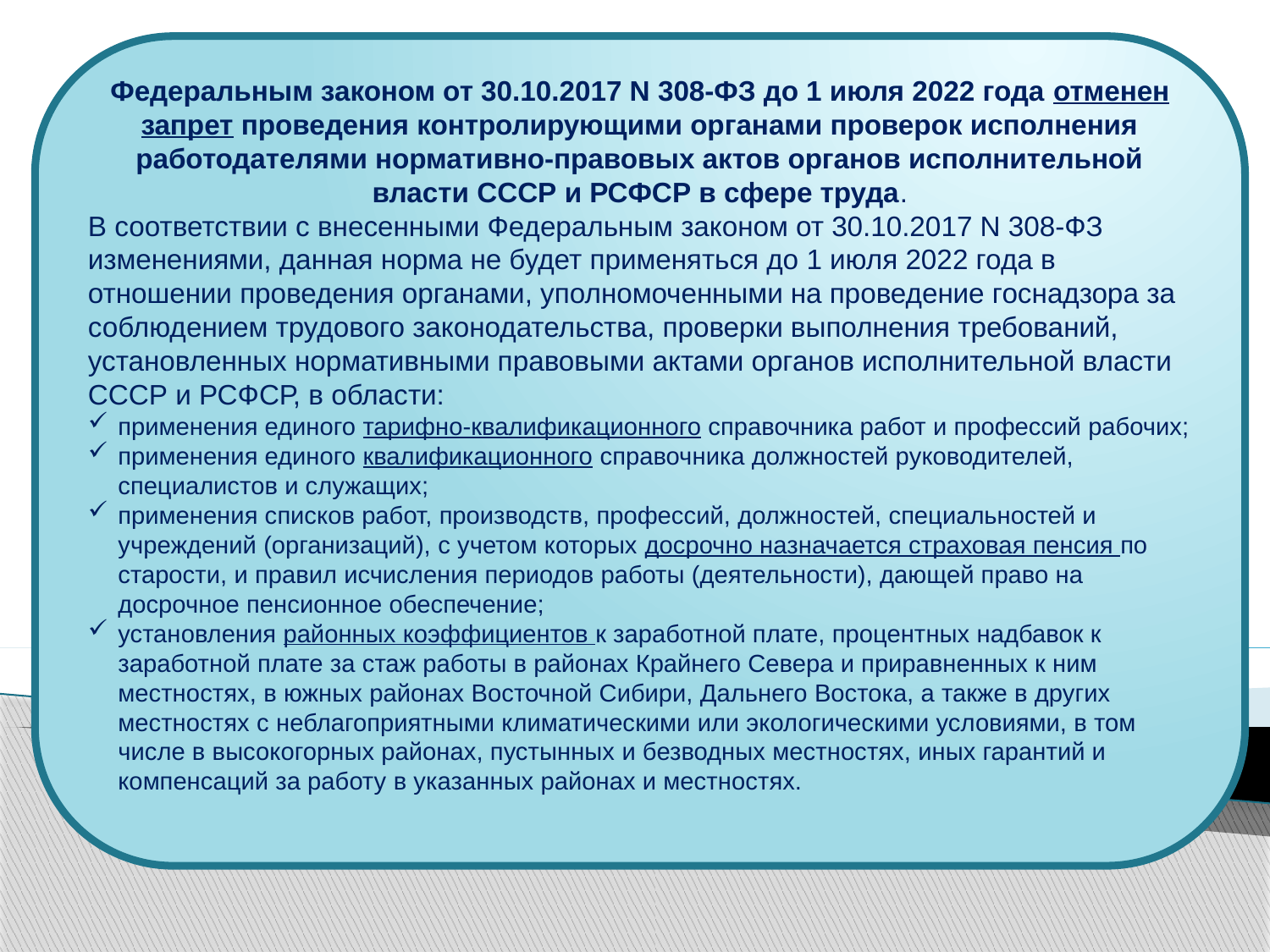

Федеральным законом от 30.10.2017 N 308-ФЗ до 1 июля 2022 года отменен запрет проведения контролирующими органами проверок исполнения работодателями нормативно-правовых актов органов исполнительной власти СССР и РСФСР в сфере труда.
В соответствии с внесенными Федеральным законом от 30.10.2017 N 308-ФЗ изменениями, данная норма не будет применяться до 1 июля 2022 года в отношении проведения органами, уполномоченными на проведение госнадзора за соблюдением трудового законодательства, проверки выполнения требований, установленных нормативными правовыми актами органов исполнительной власти СССР и РСФСР, в области:
применения единого тарифно-квалификационного справочника работ и профессий рабочих;
применения единого квалификационного справочника должностей руководителей, специалистов и служащих;
применения списков работ, производств, профессий, должностей, специальностей и учреждений (организаций), с учетом которых досрочно назначается страховая пенсия по старости, и правил исчисления периодов работы (деятельности), дающей право на досрочное пенсионное обеспечение;
установления районных коэффициентов к заработной плате, процентных надбавок к заработной плате за стаж работы в районах Крайнего Севера и приравненных к ним местностях, в южных районах Восточной Сибири, Дальнего Востока, а также в других местностях с неблагоприятными климатическими или экологическими условиями, в том числе в высокогорных районах, пустынных и безводных местностях, иных гарантий и компенсаций за работу в указанных районах и местностях.